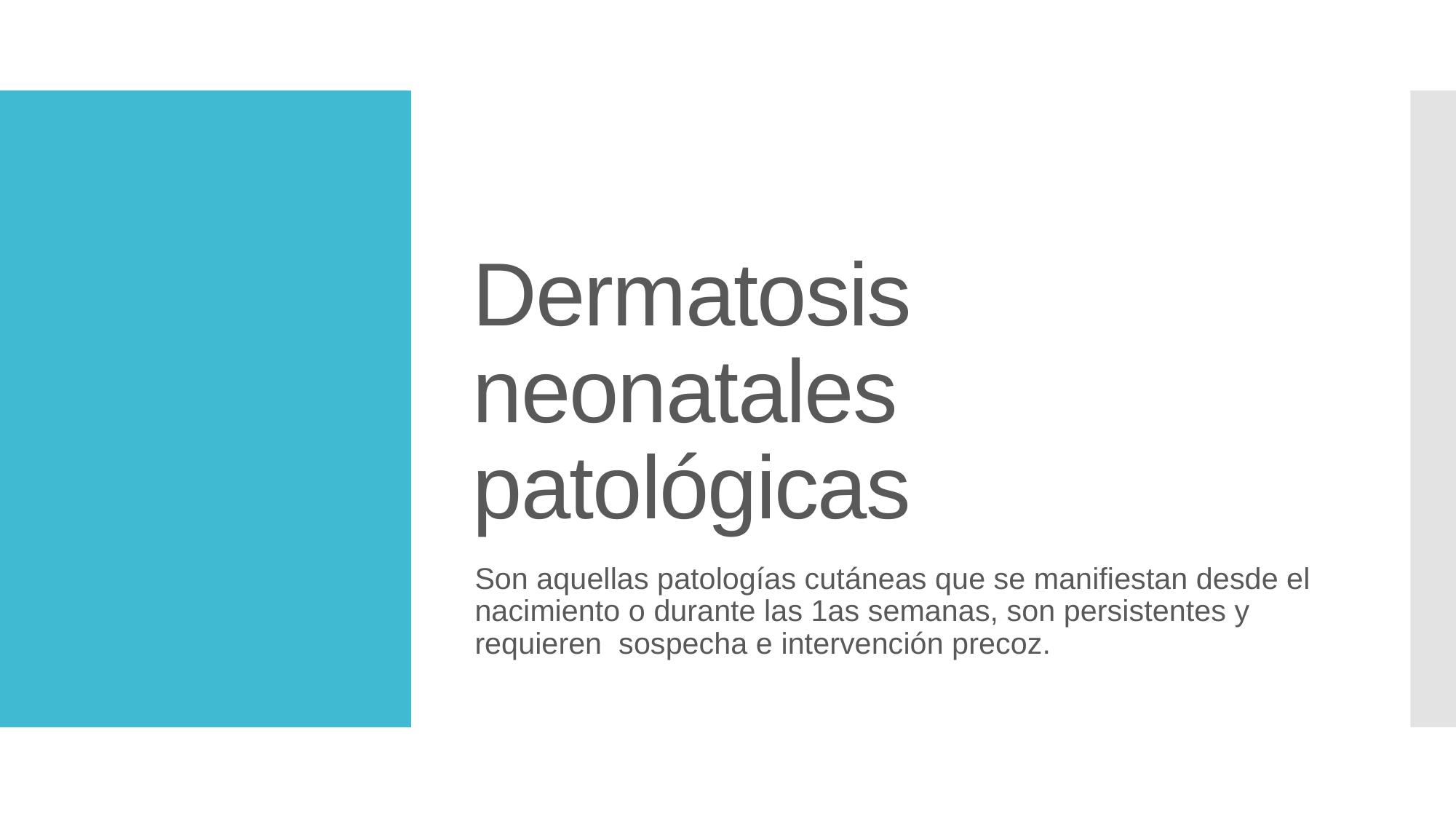

# Dermatosis neonatales patológicas
Son aquellas patologías cutáneas que se manifiestan desde el nacimiento o durante las 1as semanas, son persistentes y requieren  sospecha e intervención precoz.